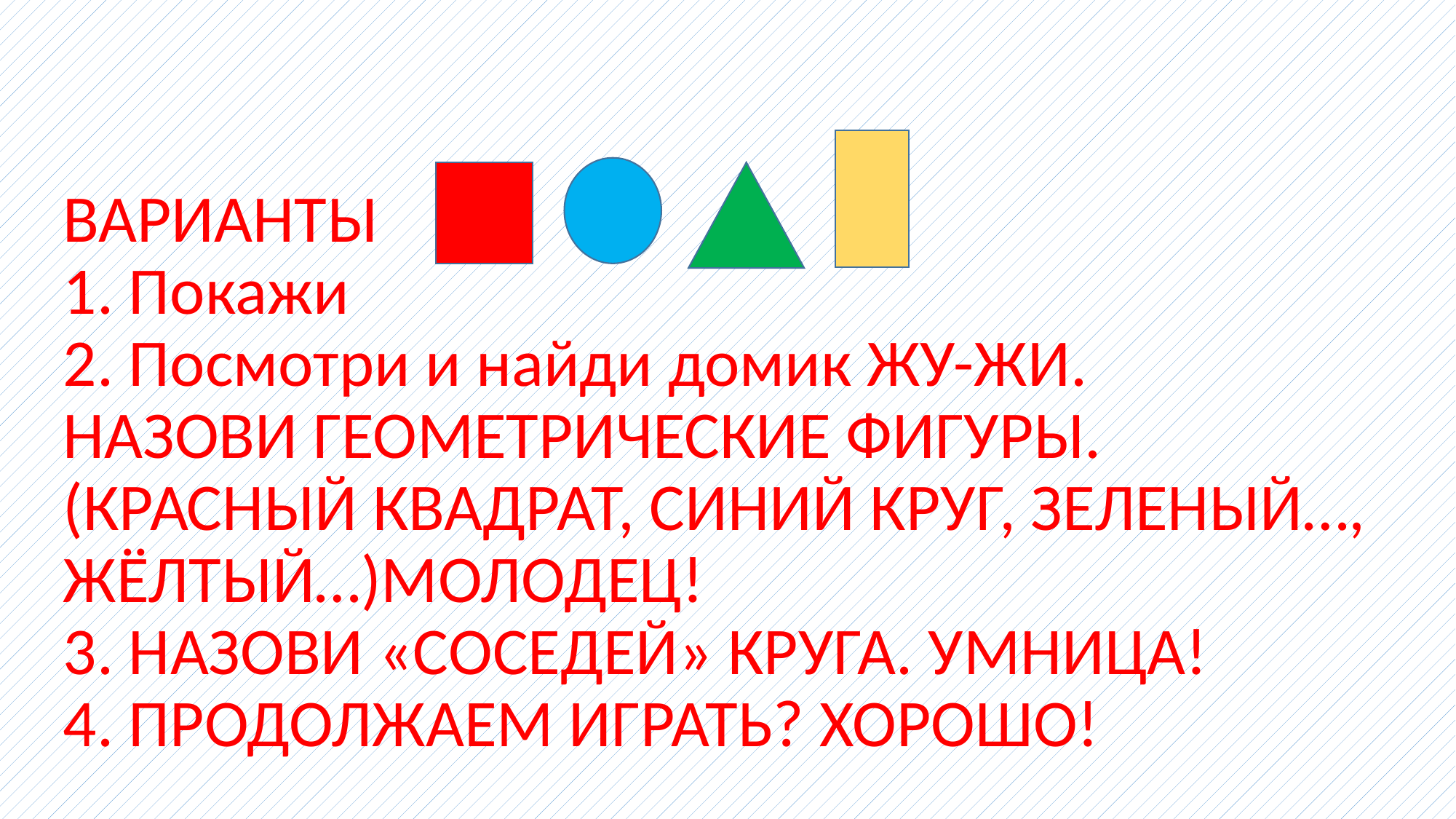

# ВАРИАНТЫ 1. Покажи 2. Посмотри и найди домик ЖУ-ЖИ. НАЗОВИ ГЕОМЕТРИЧЕСКИЕ ФИГУРЫ. (КРАСНЫЙ КВАДРАТ, СИНИЙ КРУГ, ЗЕЛЕНЫЙ…, ЖЁЛТЫЙ…)МОЛОДЕЦ! 3. НАЗОВИ «СОСЕДЕЙ» КРУГА. УМНИЦА! 4. ПРОДОЛЖАЕМ ИГРАТЬ? ХОРОШО!